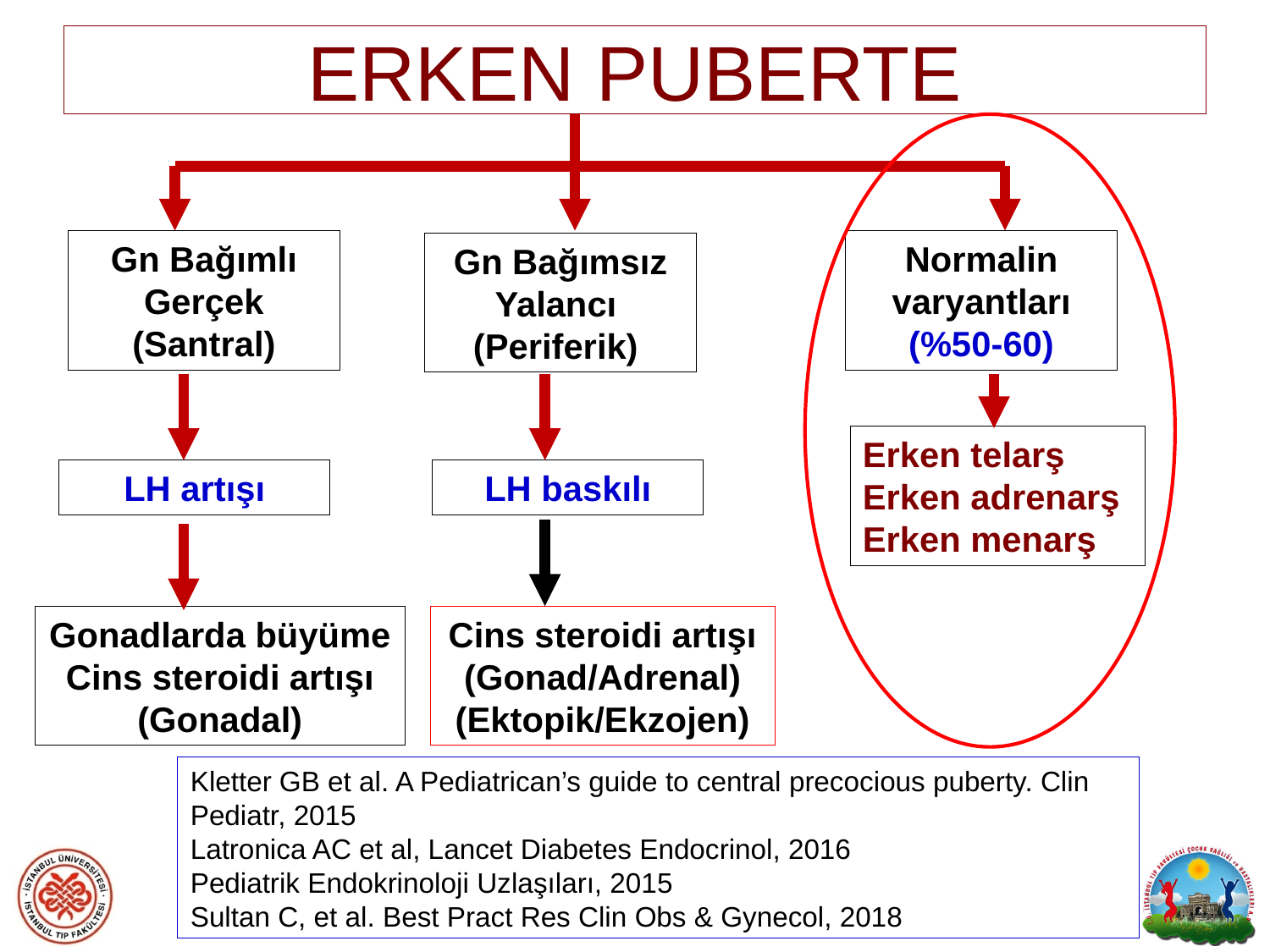

# ERKEN PUBERTE

Gn Bağımlı
Gerçek (Santral)
Normalin varyantları
(%50-60)
Gn Bağımsız
Yalancı
(Periferik)
Erken telarş
Erken adrenarş
Erken menarş
LH artışı
LH baskılı
Gonadlarda büyüme
Cins steroidi artışı
(Gonadal)
Cins steroidi artışı
(Gonad/Adrenal)
(Ektopik/Ekzojen)
Kletter GB et al. A Pediatrican’s guide to central precocious puberty. Clin Pediatr, 2015
Latronica AC et al, Lancet Diabetes Endocrinol, 2016
Pediatrik Endokrinoloji Uzlaşıları, 2015
Sultan C, et al. Best Pract Res Clin Obs & Gynecol, 2018